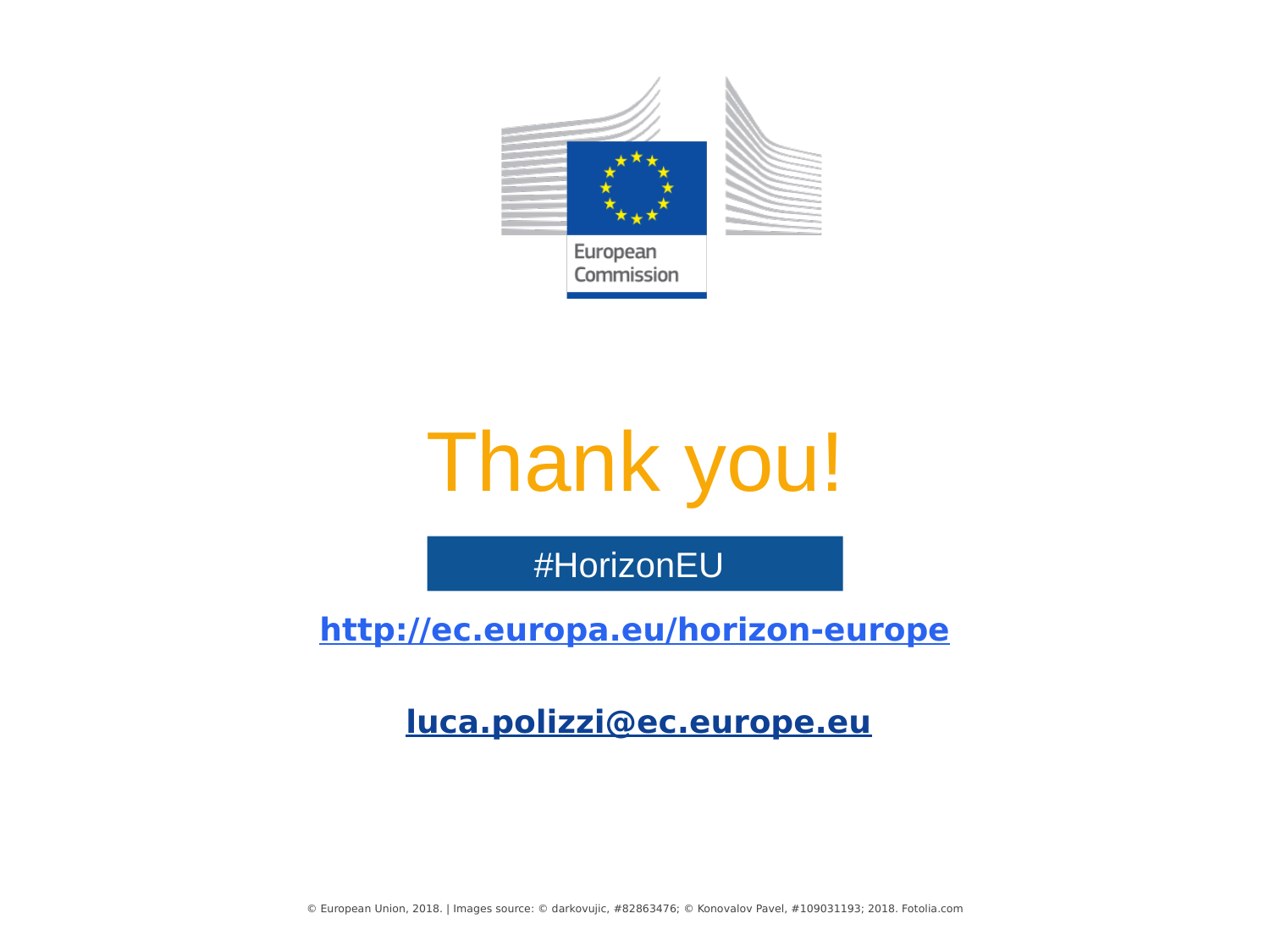

Thank you!

#HorizonEU
http://ec.europa.eu/horizon-europe

luca.polizzi@ec.europe.eu

© European Union, 2018. | Images source: © darkovujic, #82863476; © Konovalov Pavel, #109031193; 2018. Fotolia.com